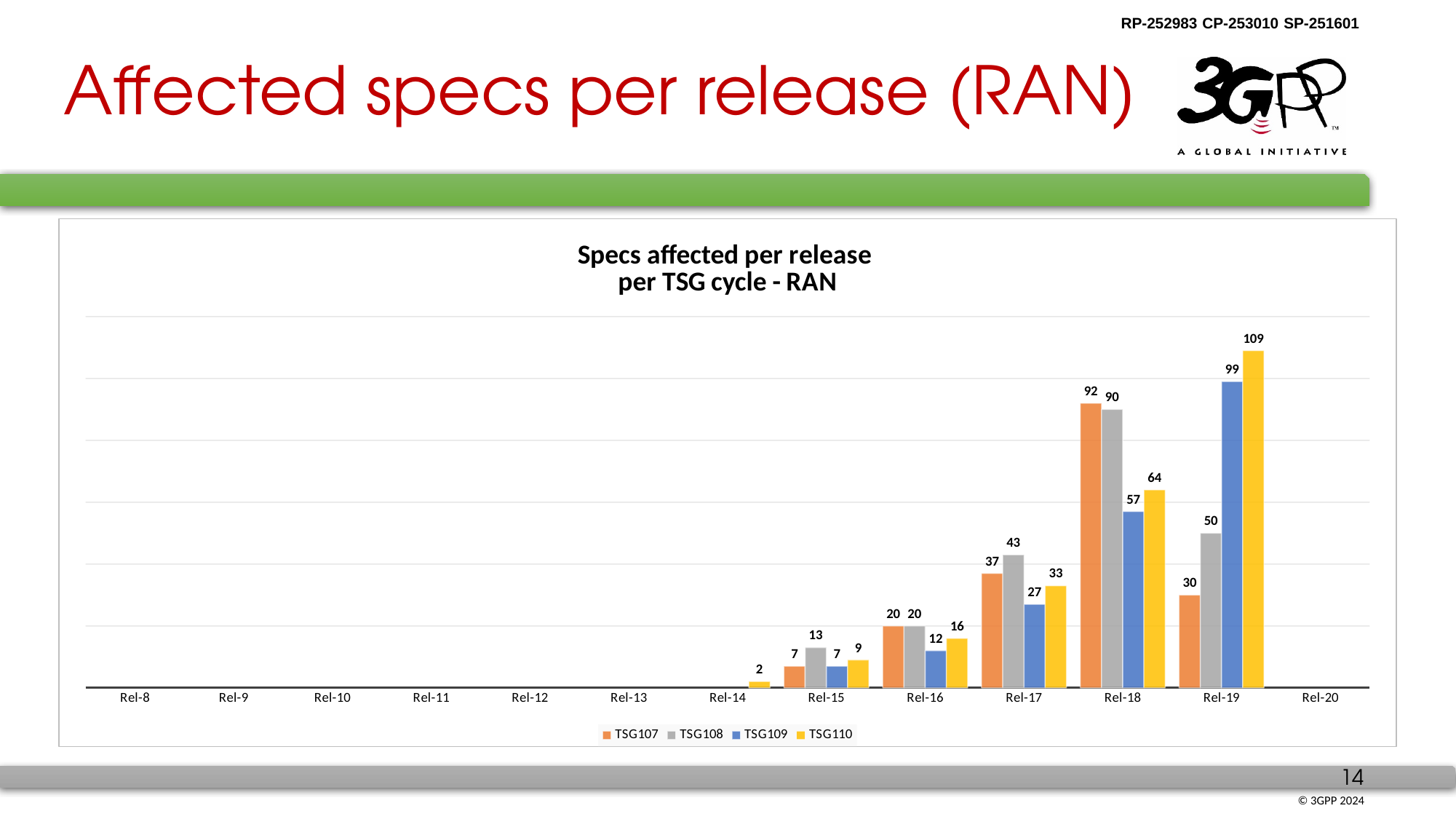

# Affected specs per release (RAN)

### Chart: Specs affected per release per TSG cycle - RAN

| Category | TSG107 | TSG108 | TSG109 | TSG110 |
|---|---|---|---|---|
| Rel-8 | None | None | None | None |
| Rel-9 | None | None | None | None |
| Rel-10 | None | None | None | None |
| Rel-11 | None | None | None | None |
| Rel-12 | None | None | None | None |
| Rel-13 | None | None | None | None |
| Rel-14 | None | None | None | 2.0 |
| Rel-15 | 7.0 | 13.0 | 7.0 | 9.0 |
| Rel-16 | 20.0 | 20.0 | 12.0 | 16.0 |
| Rel-17 | 37.0 | 43.0 | 27.0 | 33.0 |
| Rel-18 | 92.0 | 90.0 | 57.0 | 64.0 |
| Rel-19 | 30.0 | 50.0 | 99.0 | 109.0 |
| Rel-20 | None | None | None | None |